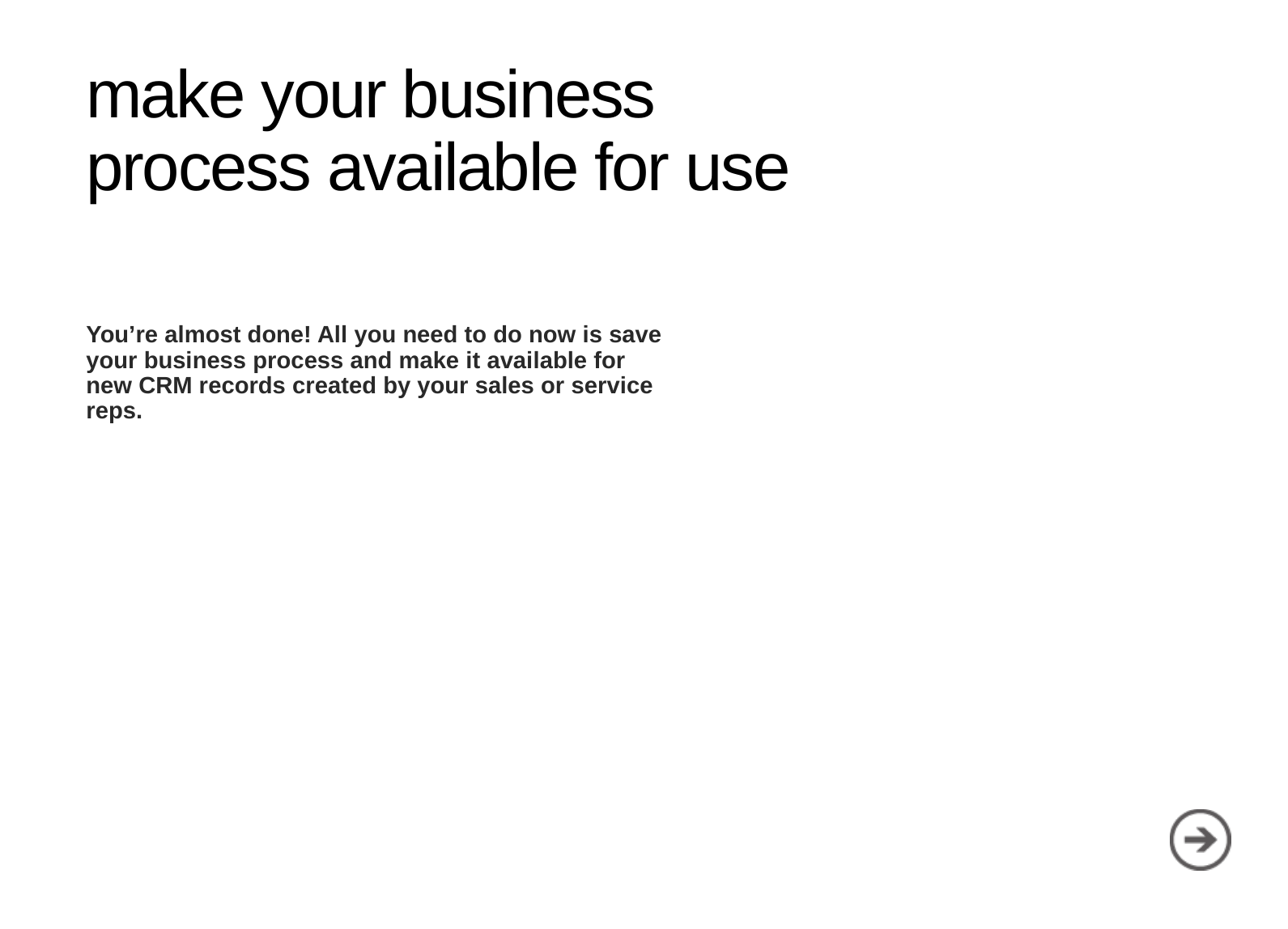

# make your business process available for use
You’re almost done! All you need to do now is save your business process and make it available for new CRM records created by your sales or service reps.